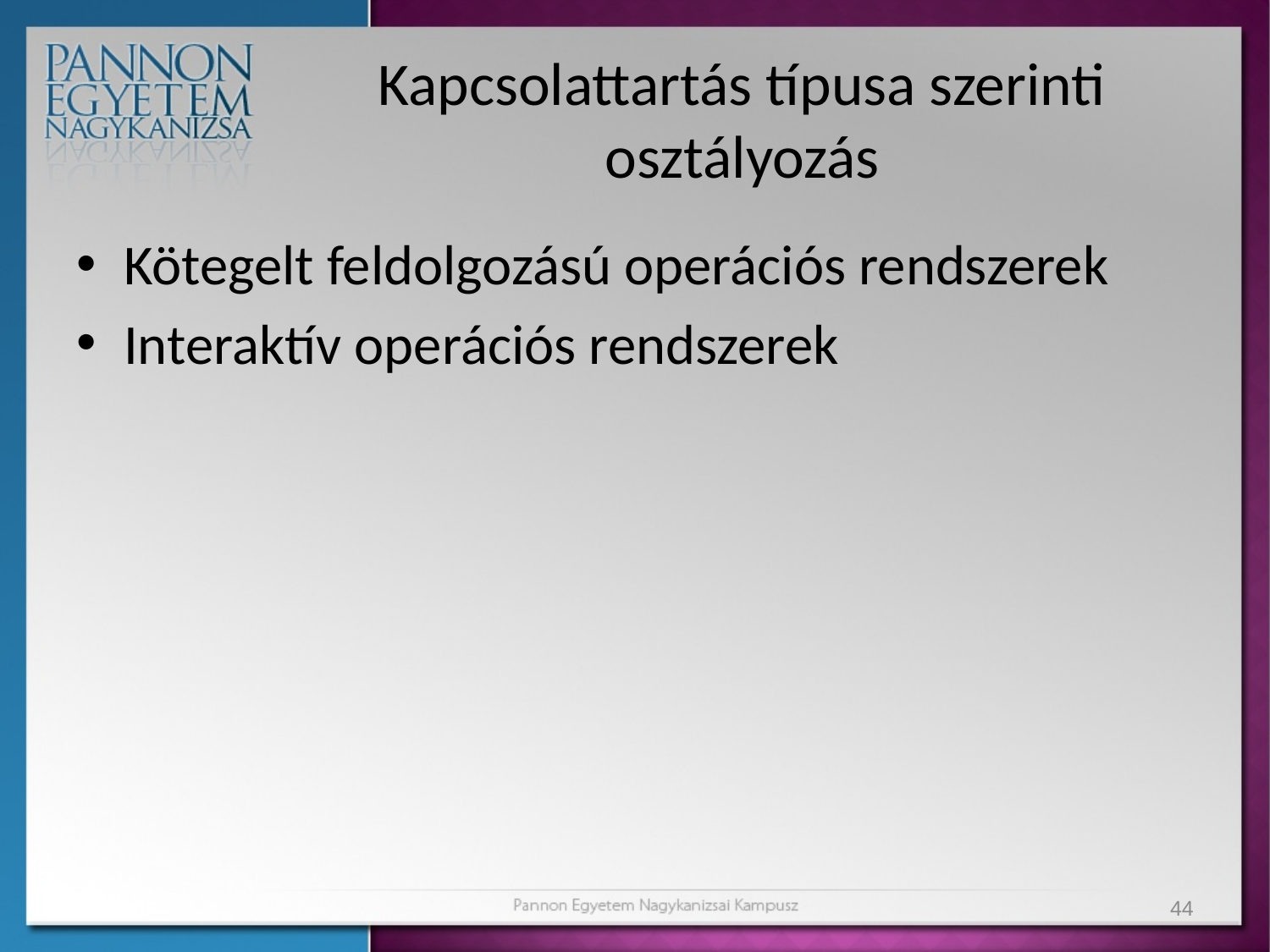

# Kapcsolattartás típusa szerinti osztályozás
Kötegelt feldolgozású operációs rendszerek
Interaktív operációs rendszerek
44